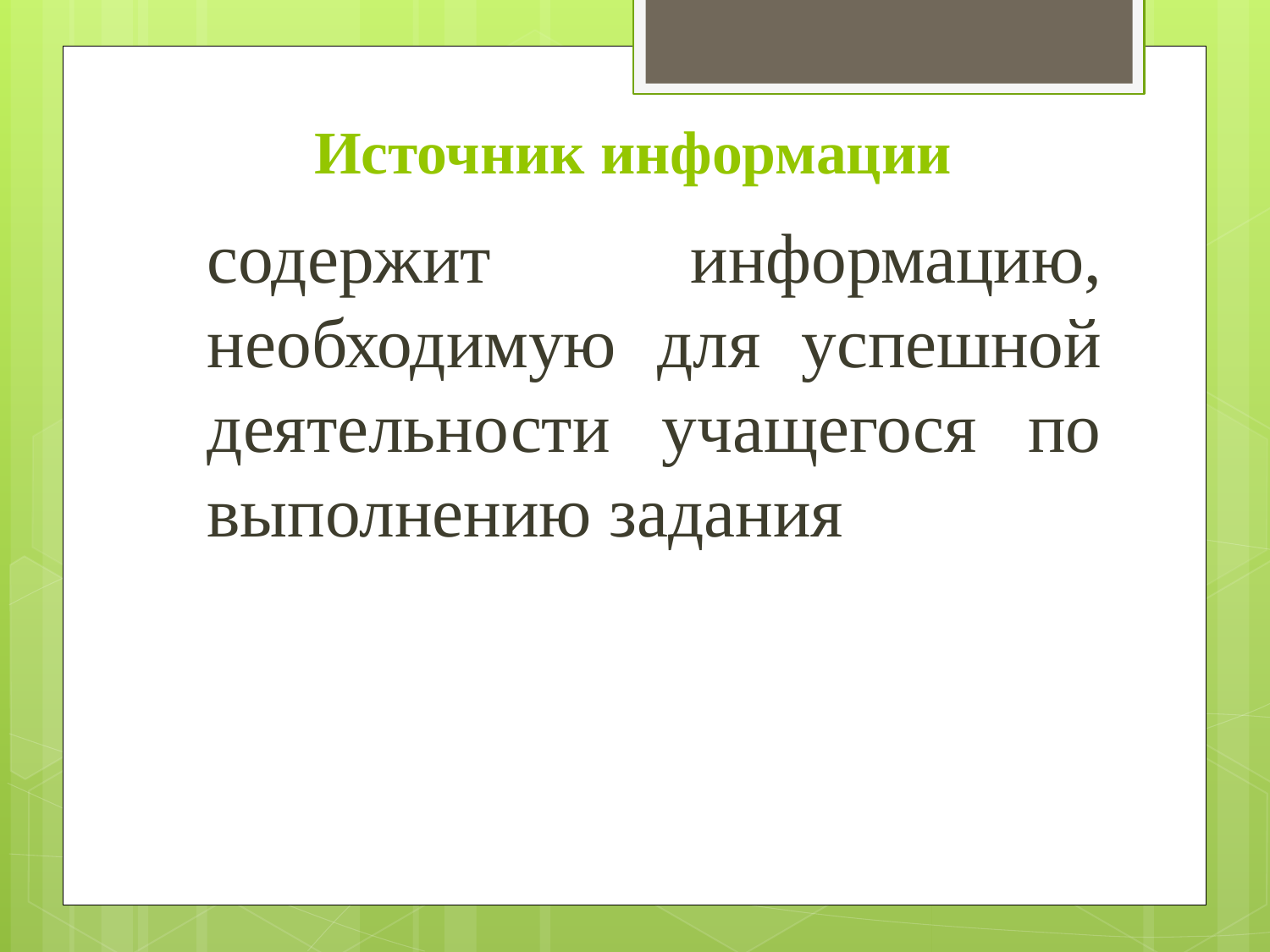

# Источник информации
содержит информацию, необходимую для успешной деятельности учащегося по выполнению задания